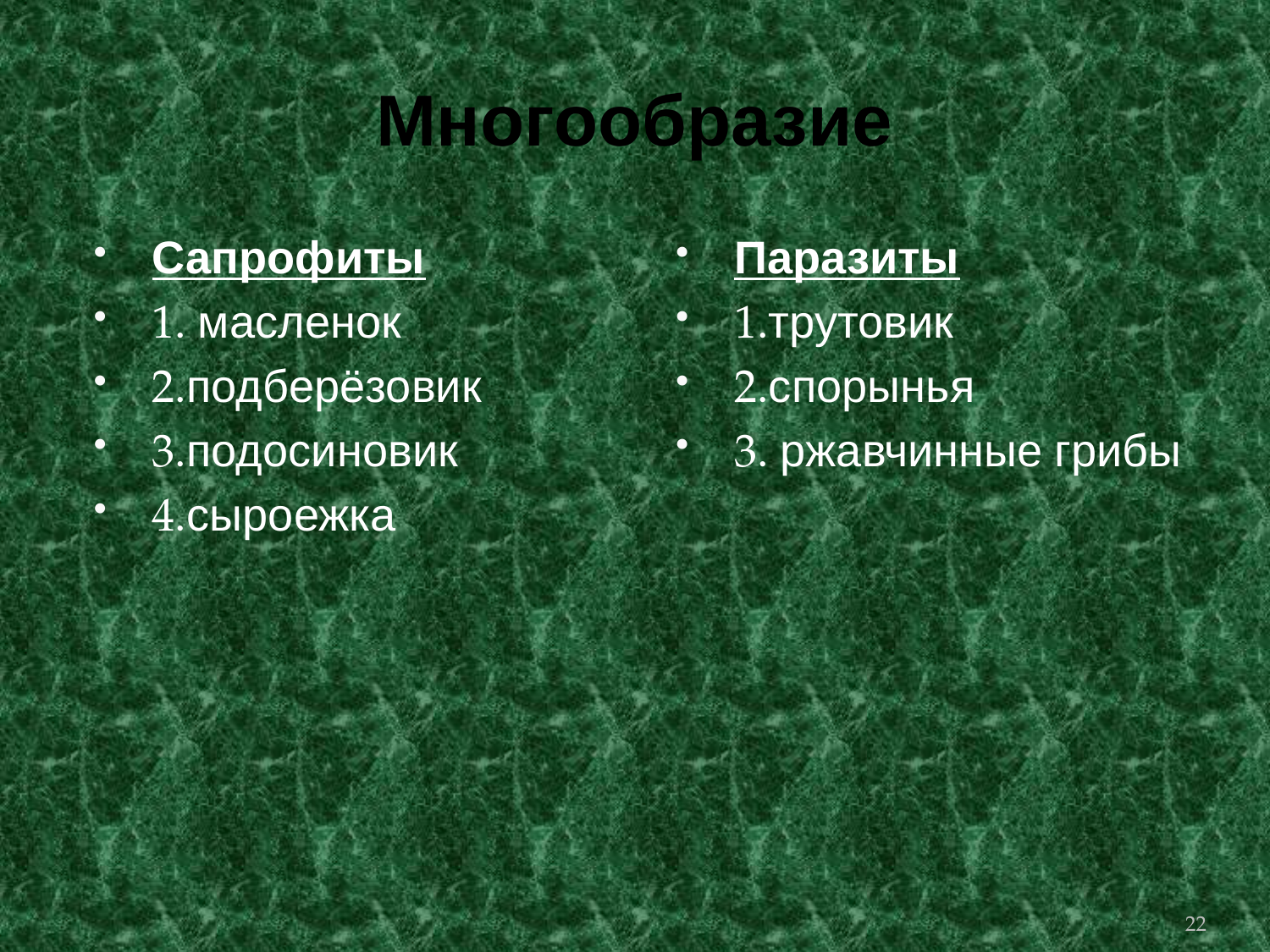

# Многообразие
Сапрофиты
1. масленок
2.подберёзовик
3.подосиновик
4.сыроежка
Паразиты
1.трутовик
2.спорынья
3. ржавчинные грибы
22